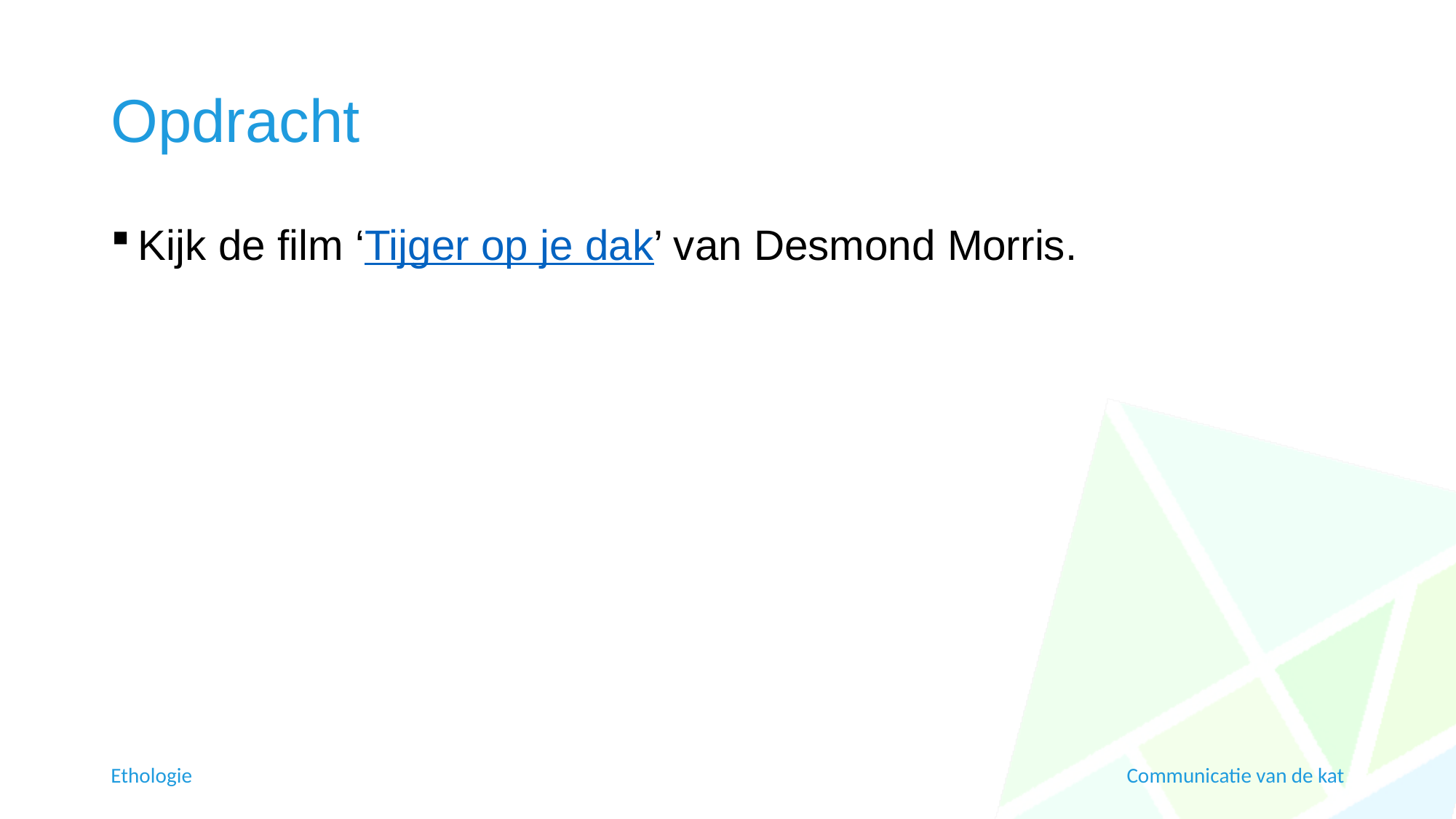

# Opdracht
Kijk de film ‘Tijger op je dak’ van Desmond Morris.

Ethologie
Communicatie van de kat